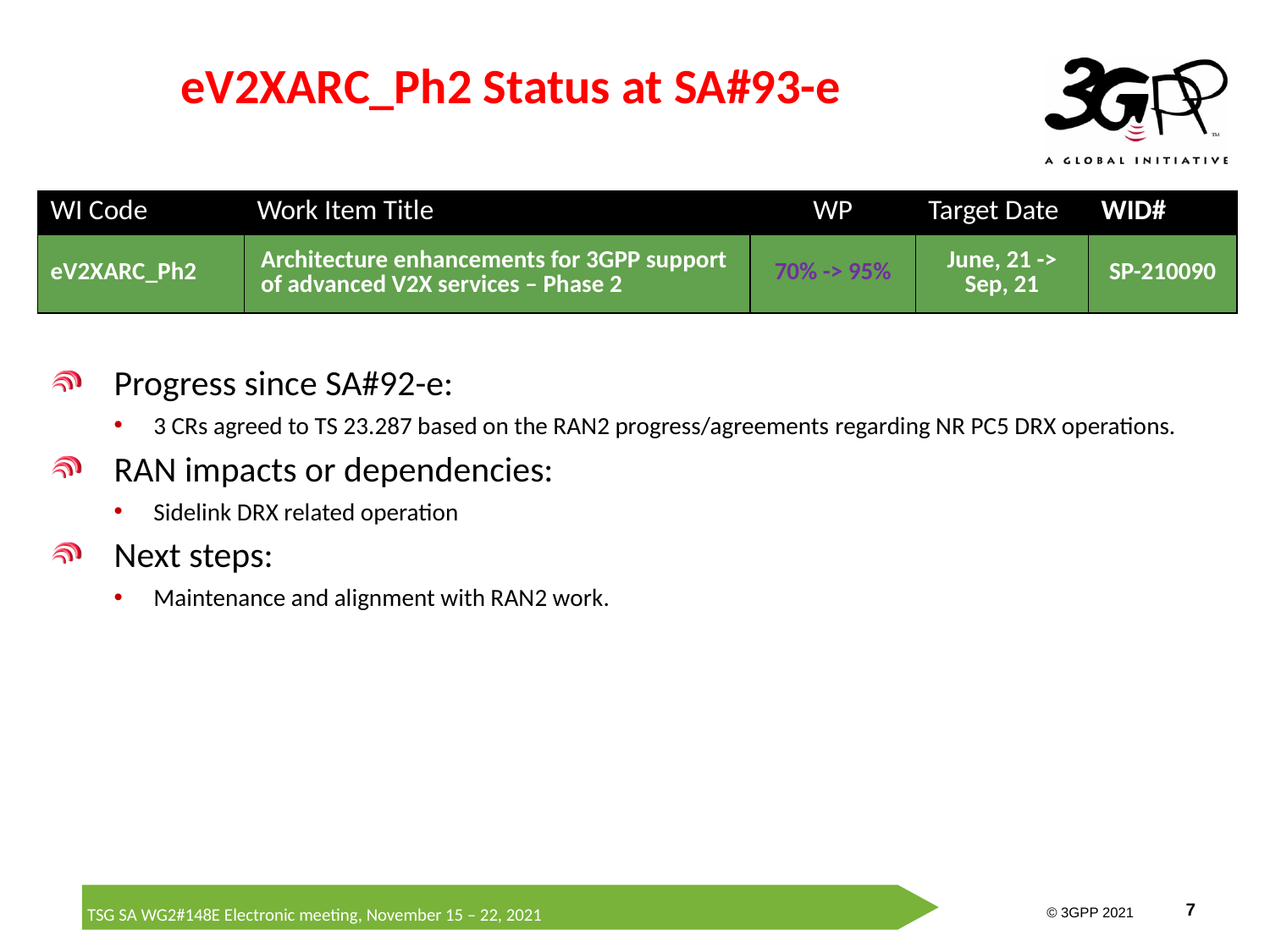

# eV2XARC_Ph2 Status at SA#93-e
| WI Code | Work Item Title | WP | Target Date | WID# |
| --- | --- | --- | --- | --- |
| eV2XARC\_Ph2 | Architecture enhancements for 3GPP support of advanced V2X services – Phase 2 | 70% -> 95% | June, 21 -> Sep, 21 | SP-210090 |
Progress since SA#92-e:
3 CRs agreed to TS 23.287 based on the RAN2 progress/agreements regarding NR PC5 DRX operations.
RAN impacts or dependencies:
Sidelink DRX related operation
Next steps:
Maintenance and alignment with RAN2 work.